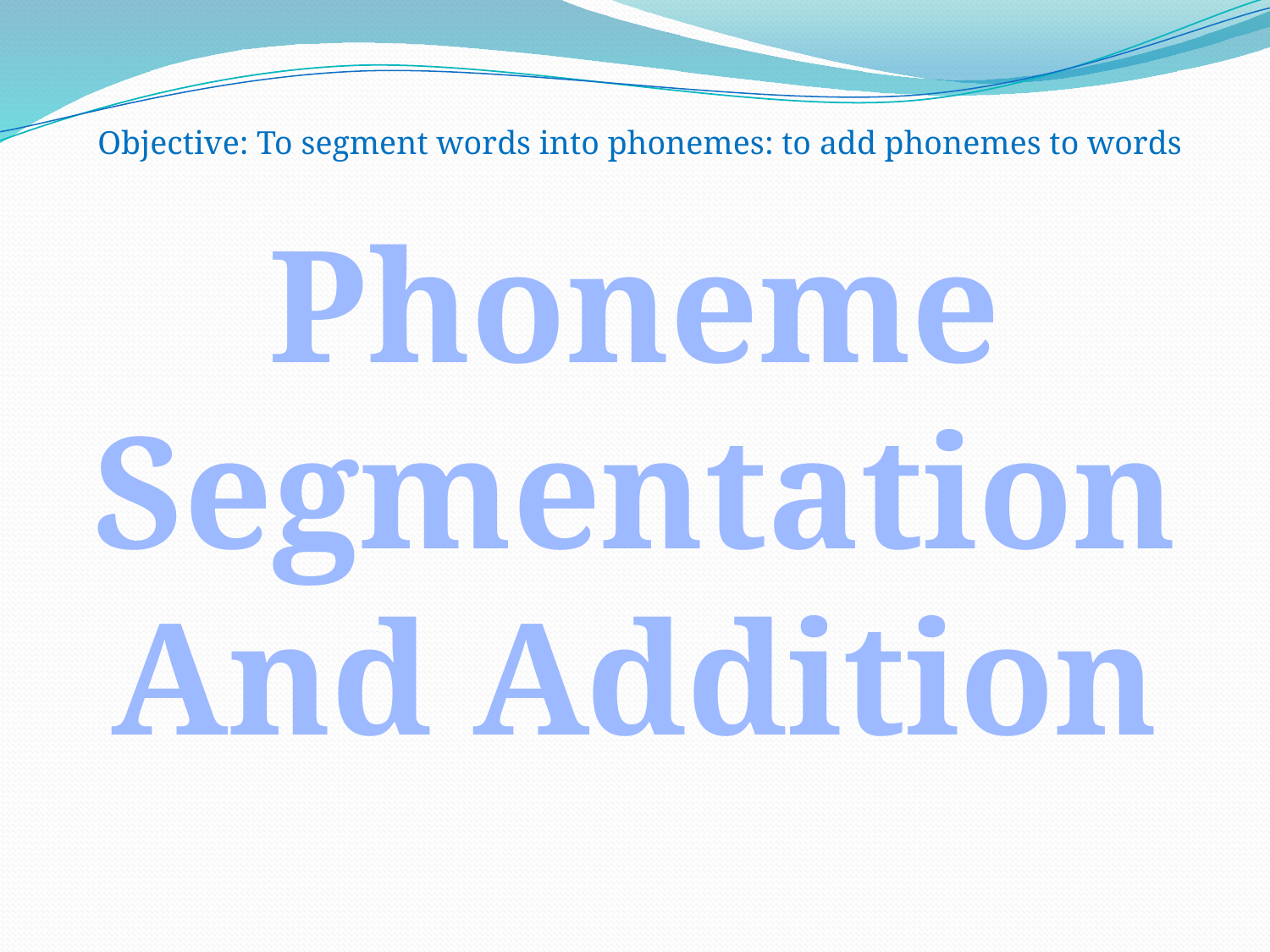

Objective: To segment words into phonemes: to add phonemes to words
Phoneme
 Segmentation
And Addition